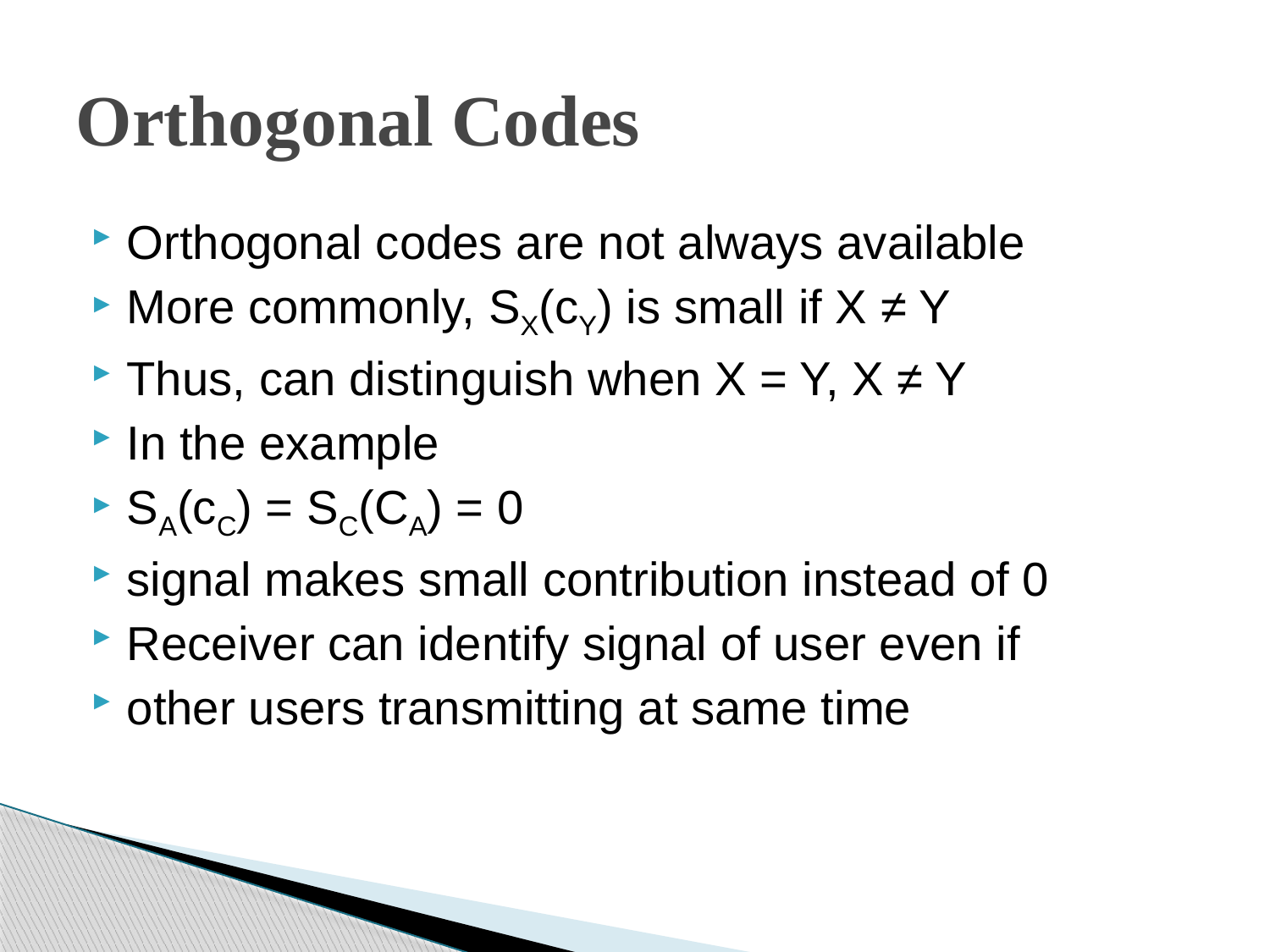

# Orthogonal Codes
Orthogonal codes are not always available
More commonly, SX(cY) is small if X ≠ Y
Thus, can distinguish when X = Y, X ≠ Y
In the example
SA(cC) = SC(CA) = 0
signal makes small contribution instead of 0
Receiver can identify signal of user even if
other users transmitting at same time